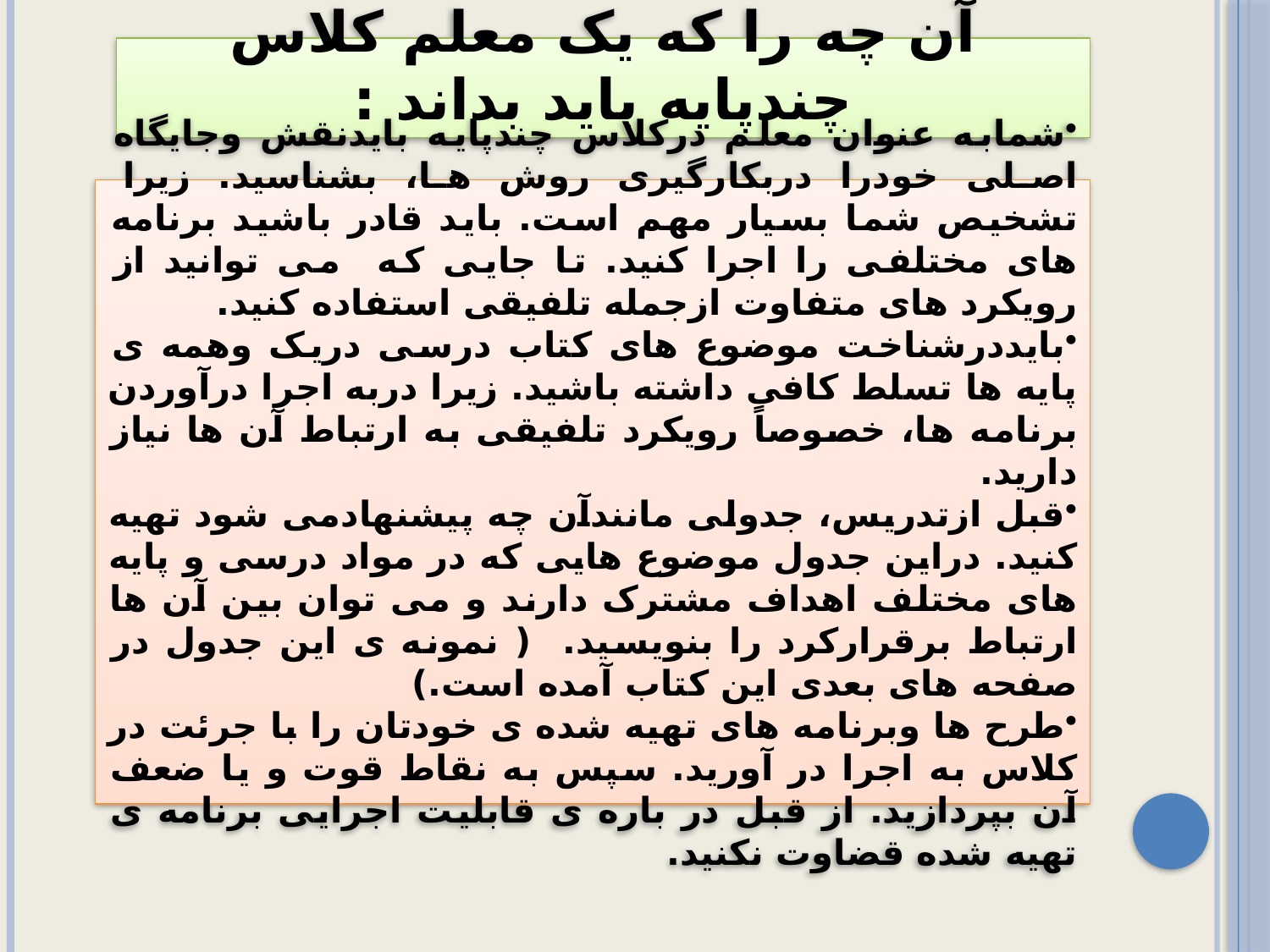

# آن چه را که یک معلم کلاس چندپایه باید بداند :
شمابه عنوان معلم درکلاس چندپایه بایدنقش وجایگاه اصلی خودرا دربکارگیری روش ها، بشناسید. زیرا تشخیص شما بسیار مهم است. باید قادر باشید برنامه های مختلفی را اجرا کنید. تا جایی که  می توانید از رویکرد های متفاوت ازجمله تلفیقی استفاده کنید.
بایددرشناخت موضوع های کتاب درسی دریک وهمه ی پایه ها تسلط کافی داشته باشید. زیرا دربه اجرا درآوردن برنامه ها، خصوصاً رویکرد تلفیقی به ارتباط آن ها نیاز دارید.
قبل ازتدریس، جدولی مانندآن چه پیشنهادمی شود تهیه کنید. دراین جدول موضوع هایی که در مواد درسی و پایه های مختلف اهداف مشترک دارند و می توان بین آن ها ارتباط برقرارکرد را بنویسید.  ( نمونه ی این جدول در صفحه های بعدی این کتاب آمده است.)
طرح ها وبرنامه های تهیه شده ی خودتان را با جرئت در کلاس به اجرا در آورید. سپس به نقاط قوت و یا ضعف آن بپردازید. از قبل در باره ی قابلیت اجرایی برنامه ی تهیه شده قضاوت نکنید.